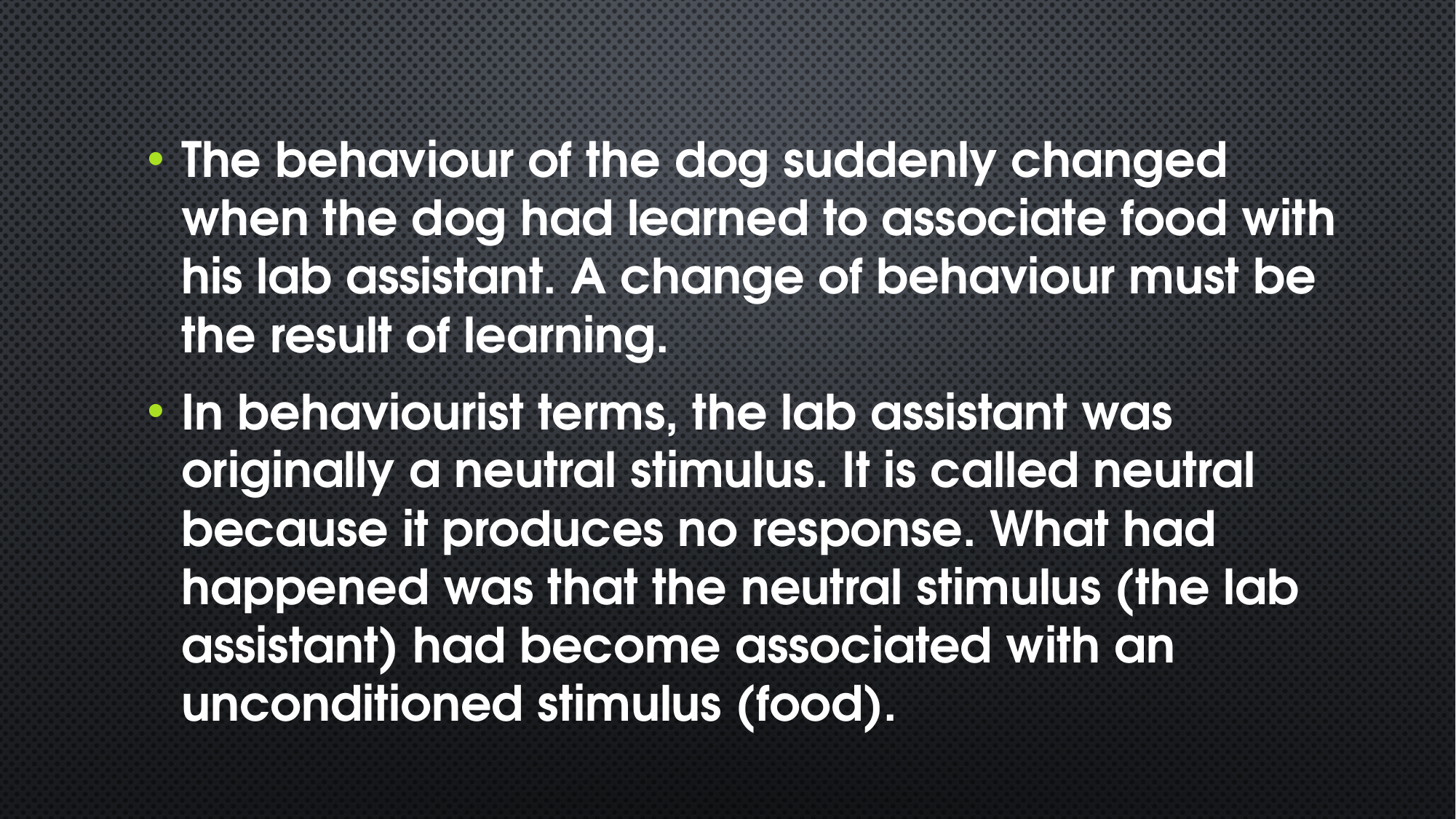

The behaviour of the dog suddenly changed when the dog had learned to associate food with his lab assistant. A change of behaviour must be the result of learning.
In behaviourist terms, the lab assistant was originally a neutral stimulus. It is called neutral because it produces no response. What had happened was that the neutral stimulus (the lab assistant) had become associated with an unconditioned stimulus (food).